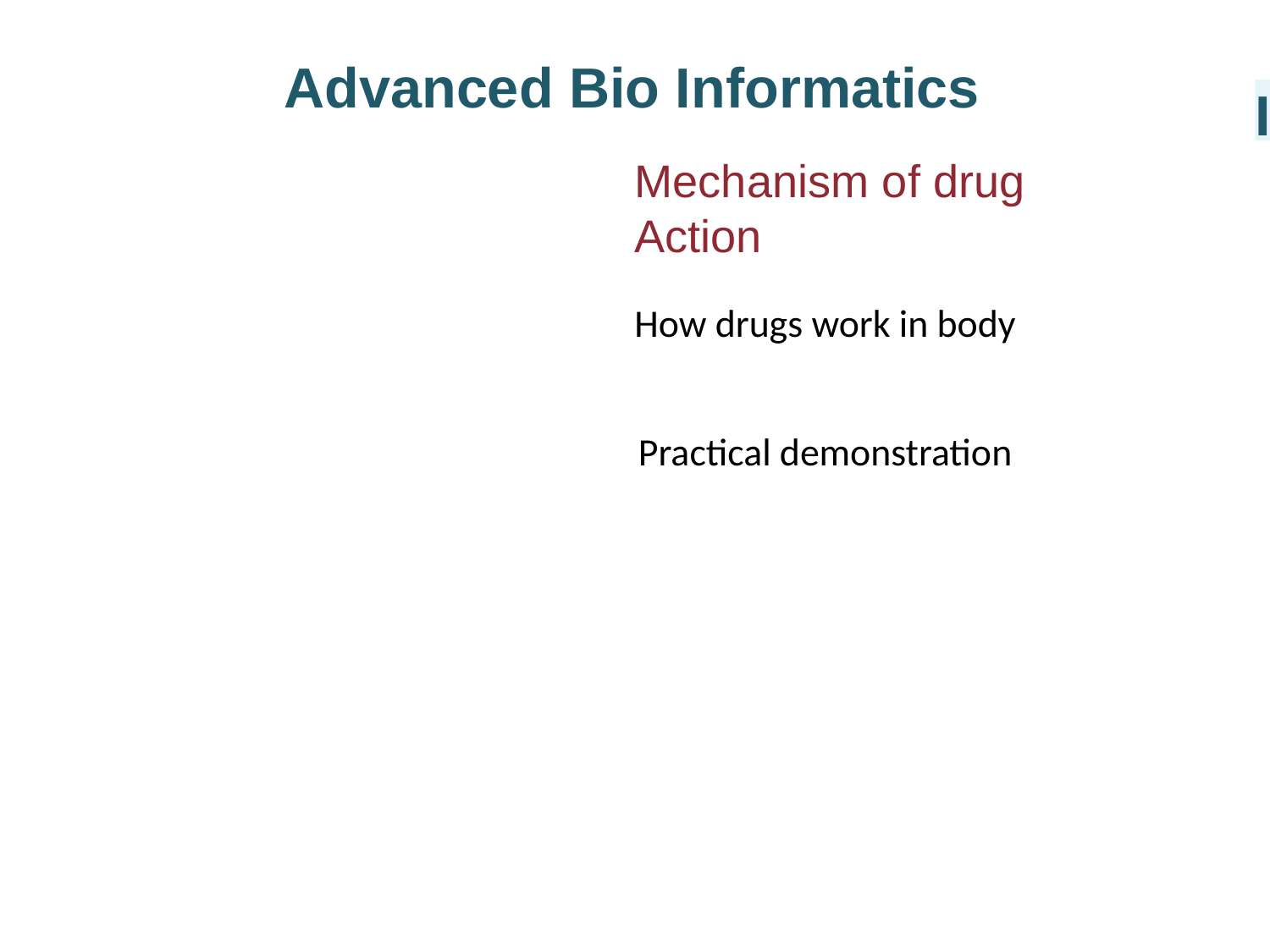

Advanced Bio Informatics
I
Mechanism of drug Action
How drugs work in body
Practical demonstration